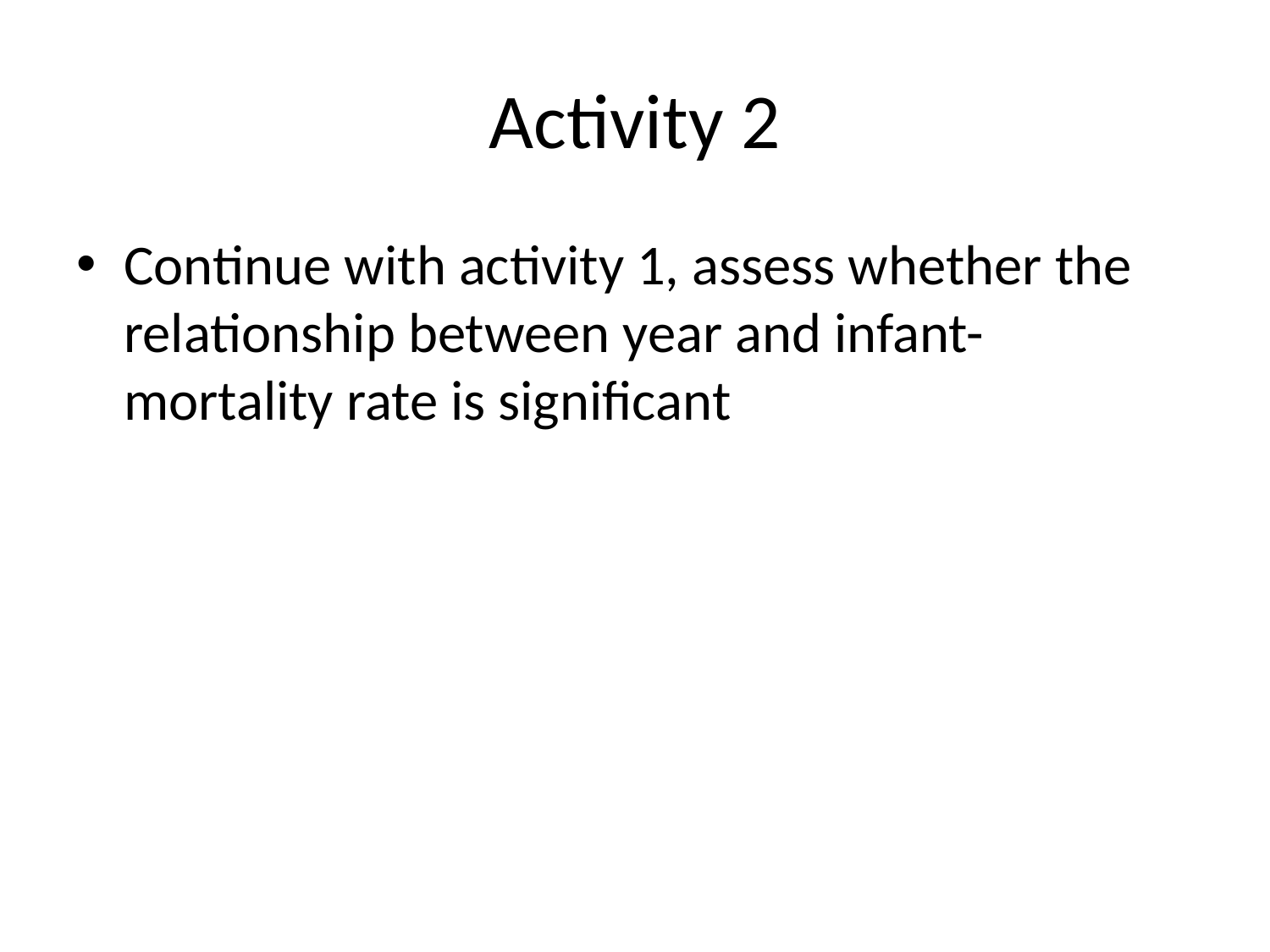

# Activity 2
Continue with activity 1, assess whether the relationship between year and infant-mortality rate is significant